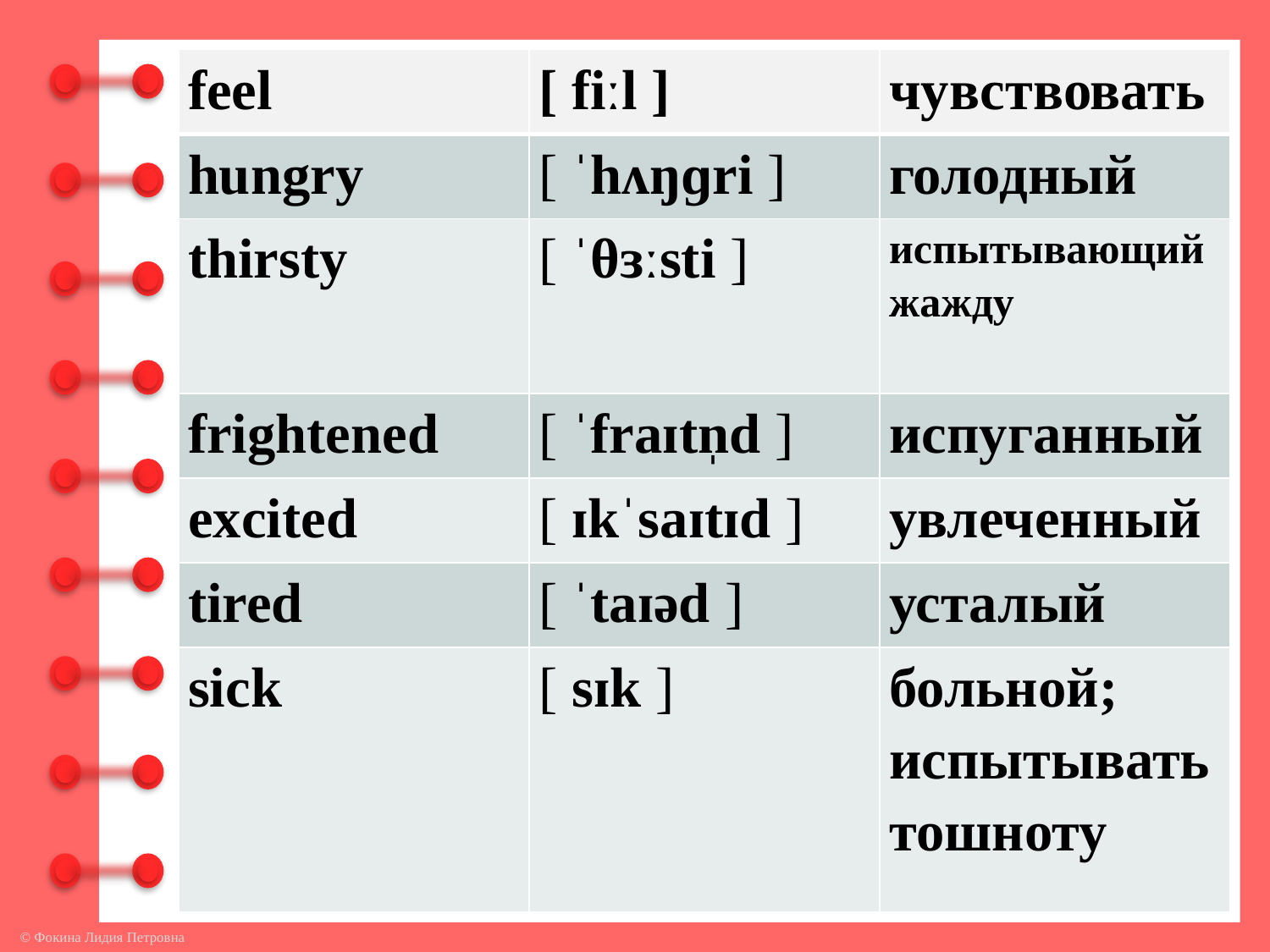

| feel | [ fiːl ] | чувствовать |
| --- | --- | --- |
| hungry | [ ˈhʌŋɡri ] | голодный |
| thirsty | [ ˈθɜːsti ] | испытывающий жажду |
| frightened | [ ˈfraɪtn̩d ] | испуганный |
| excited | [ ɪkˈsaɪtɪd ] | увлеченный |
| tired | [ ˈtaɪəd ] | усталый |
| sick | [ sɪk ] | больной; испытывать тошноту |